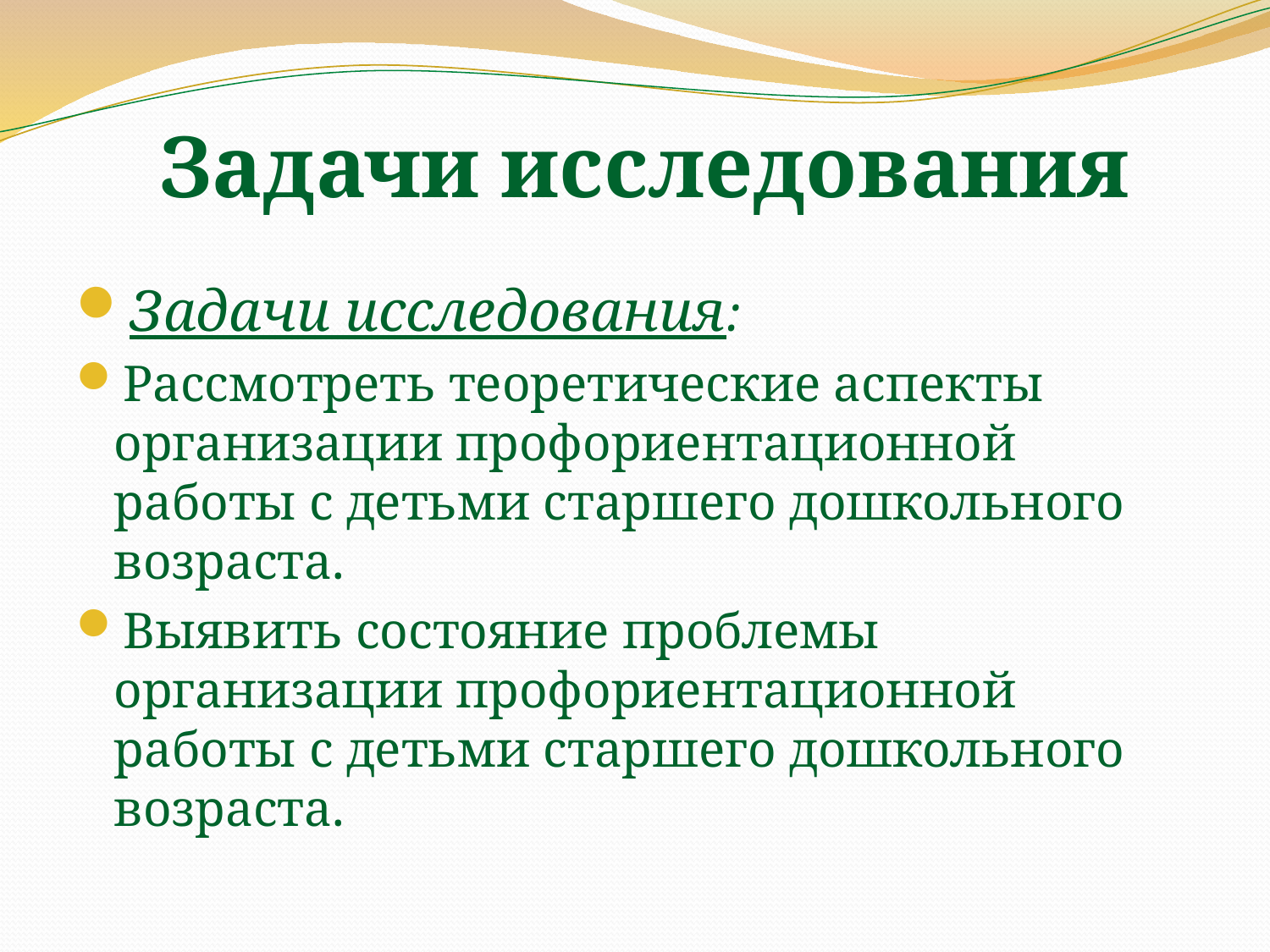

# Задачи исследования
Задачи исследования:
Рассмотреть теоретические аспекты организации профориентационной работы с детьми старшего дошкольного возраста.
Выявить состояние проблемы организации профориентационной работы с детьми старшего дошкольного возраста.